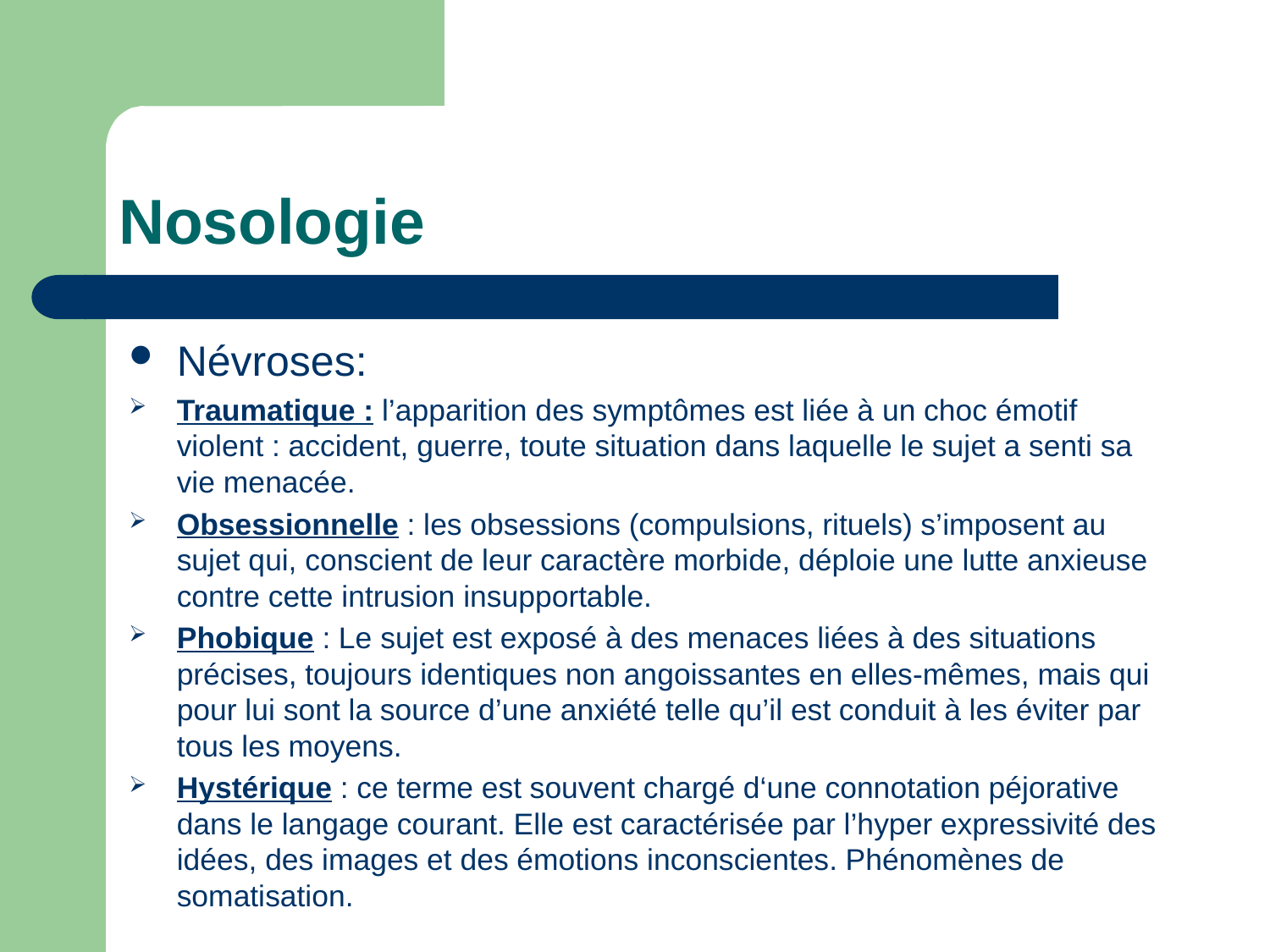

# Nosologie
Névroses:
Traumatique : l’apparition des symptômes est liée à un choc émotif violent : accident, guerre, toute situation dans laquelle le sujet a senti sa vie menacée.
Obsessionnelle : les obsessions (compulsions, rituels) s’imposent au sujet qui, conscient de leur caractère morbide, déploie une lutte anxieuse contre cette intrusion insupportable.
Phobique : Le sujet est exposé à des menaces liées à des situations précises, toujours identiques non angoissantes en elles-mêmes, mais qui pour lui sont la source d’une anxiété telle qu’il est conduit à les éviter par tous les moyens.
Hystérique : ce terme est souvent chargé d‘une connotation péjorative dans le langage courant. Elle est caractérisée par l’hyper expressivité des idées, des images et des émotions inconscientes. Phénomènes de somatisation.